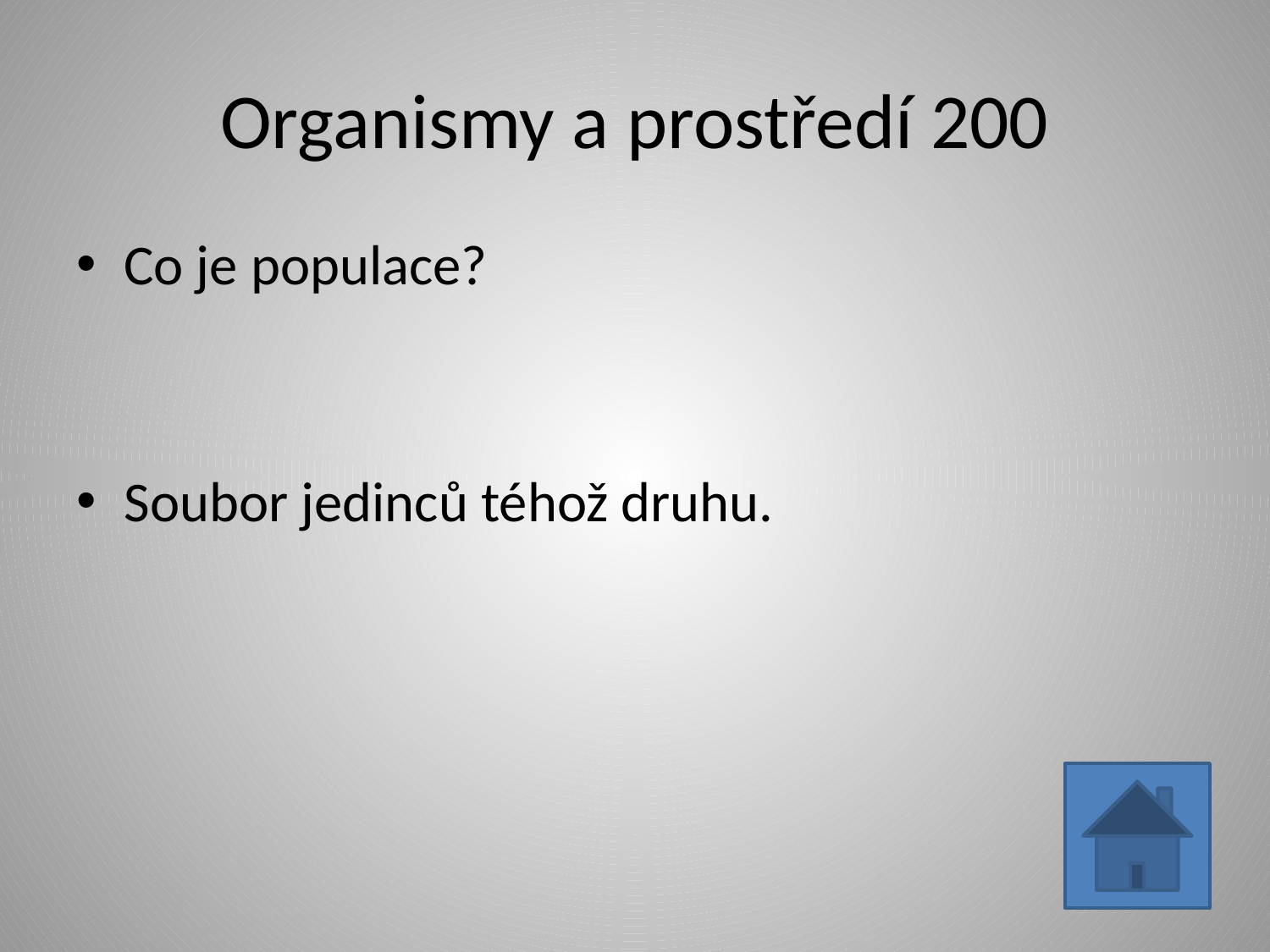

# Organismy a prostředí 200
Co je populace?

Soubor jedinců téhož druhu.